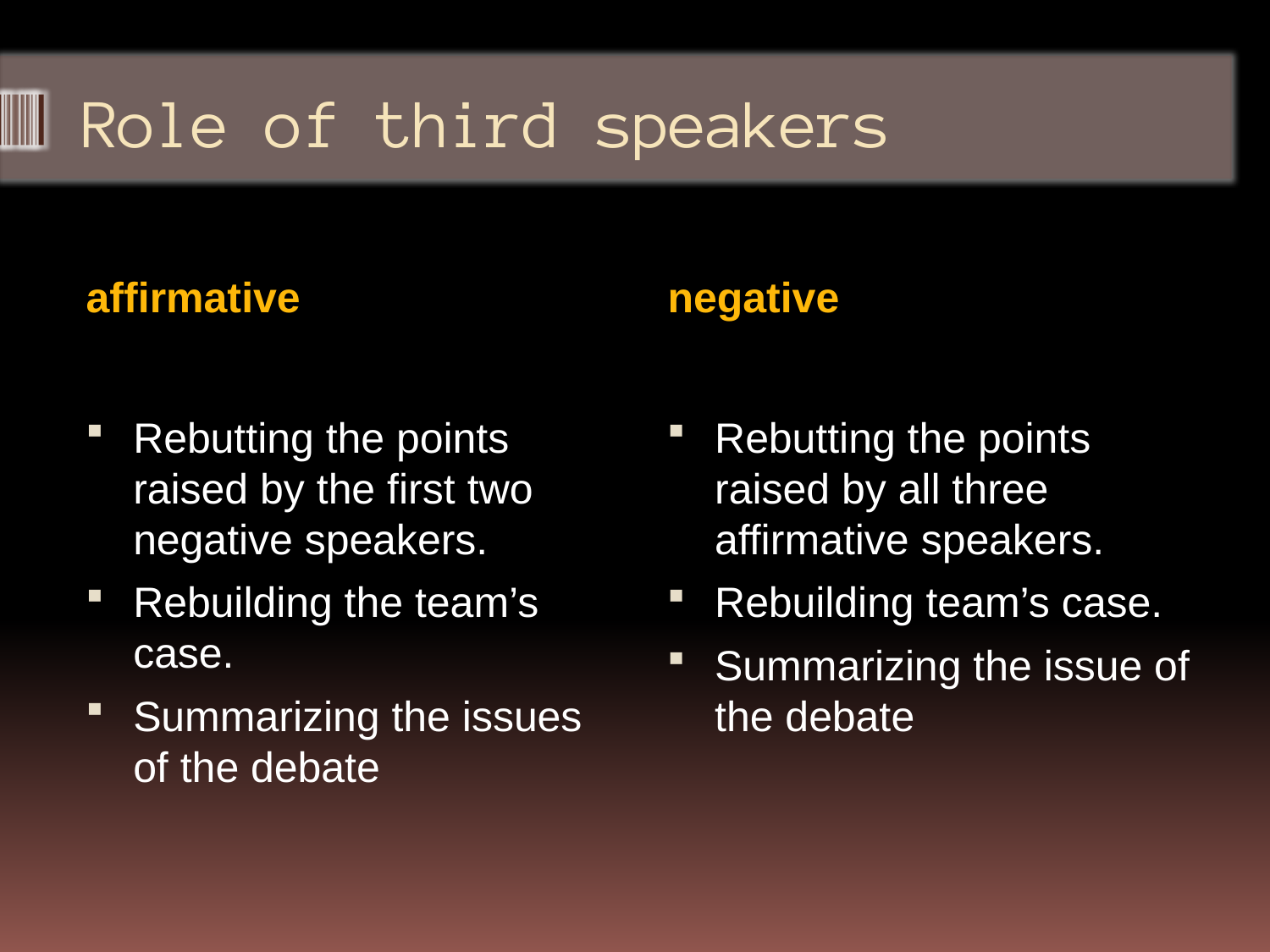

# Role of third speakers
affirmative
negative

Rebutting the points raised by the first two negative speakers.
Rebuilding the team’s case.
Summarizing the issues of the debate

Rebutting the points raised by all three affirmative speakers.
Rebuilding team’s case.
Summarizing the issue of the debate